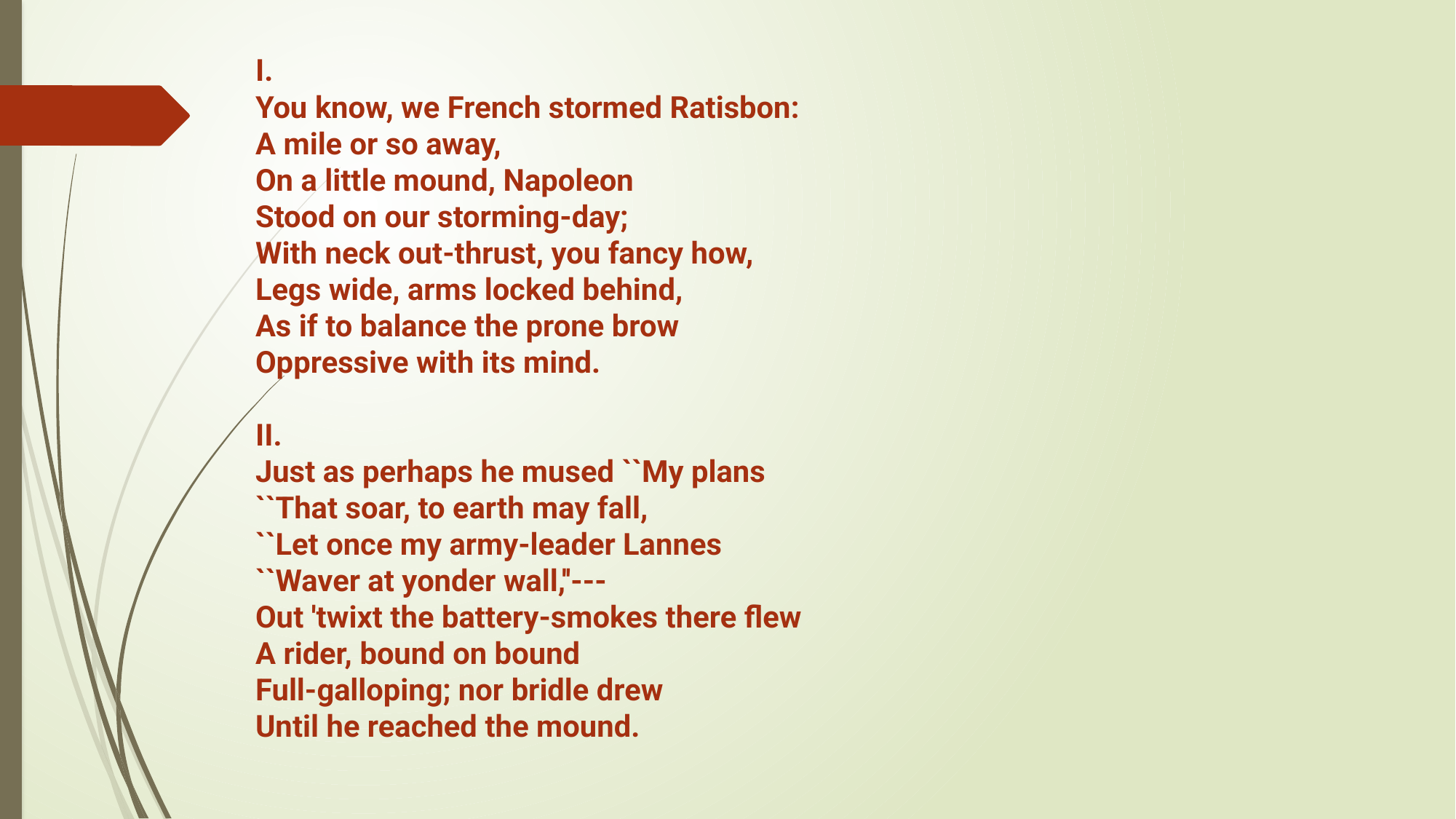

I.
You know, we French stormed Ratisbon:
A mile or so away,
On a little mound, Napoleon
Stood on our storming-day;
With neck out-thrust, you fancy how,
Legs wide, arms locked behind,
As if to balance the prone brow
Oppressive with its mind.
II.
Just as perhaps he mused ``My plans
``That soar, to earth may fall,
``Let once my army-leader Lannes
``Waver at yonder wall,''---
Out 'twixt the battery-smokes there flew
A rider, bound on bound
Full-galloping; nor bridle drew
Until he reached the mound.